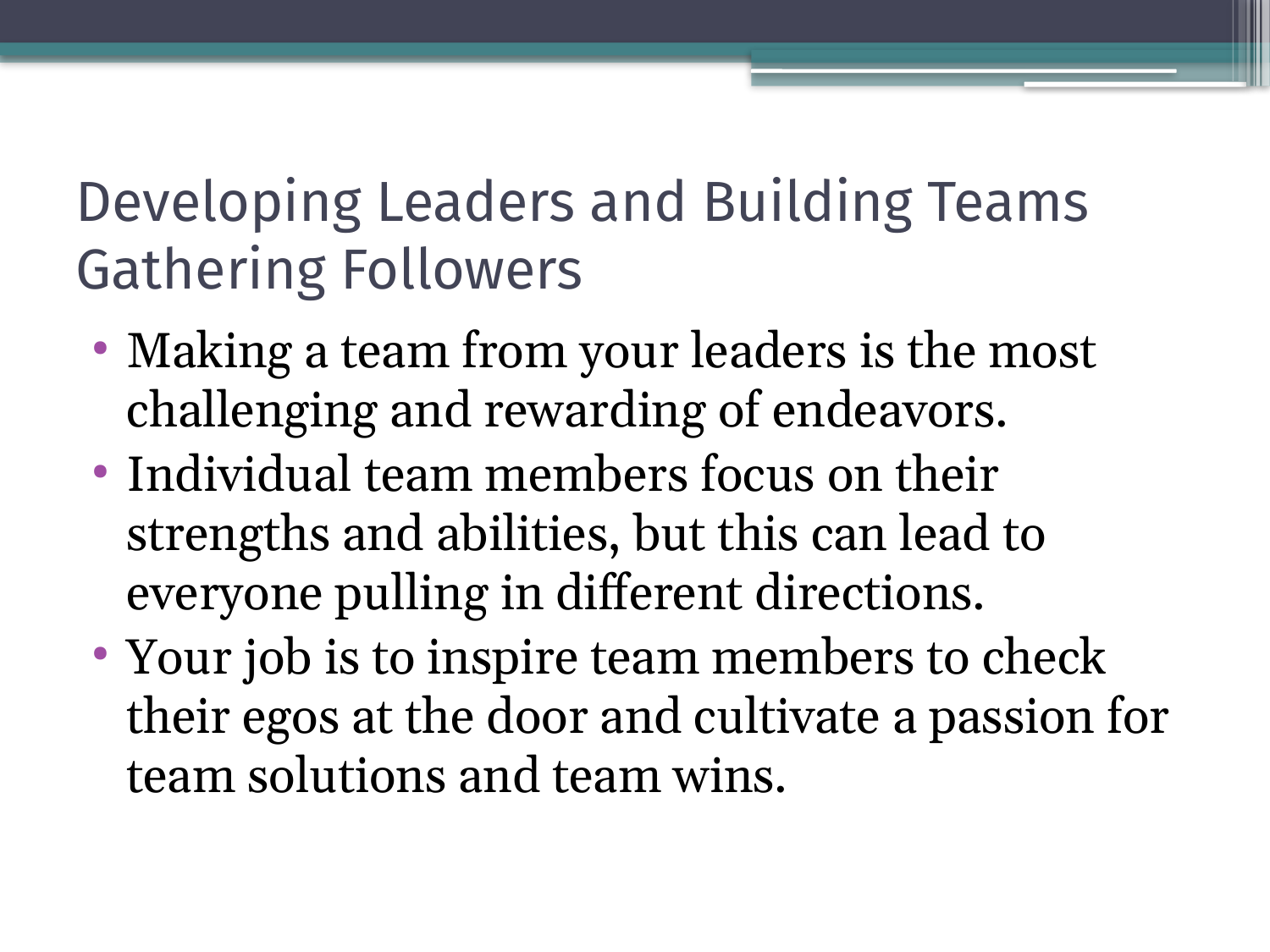

# Developing Leaders and Building Teams Gathering Followers
Making a team from your leaders is the most challenging and rewarding of endeavors.
Individual team members focus on their strengths and abilities, but this can lead to everyone pulling in different directions.
Your job is to inspire team members to check their egos at the door and cultivate a passion for team solutions and team wins.